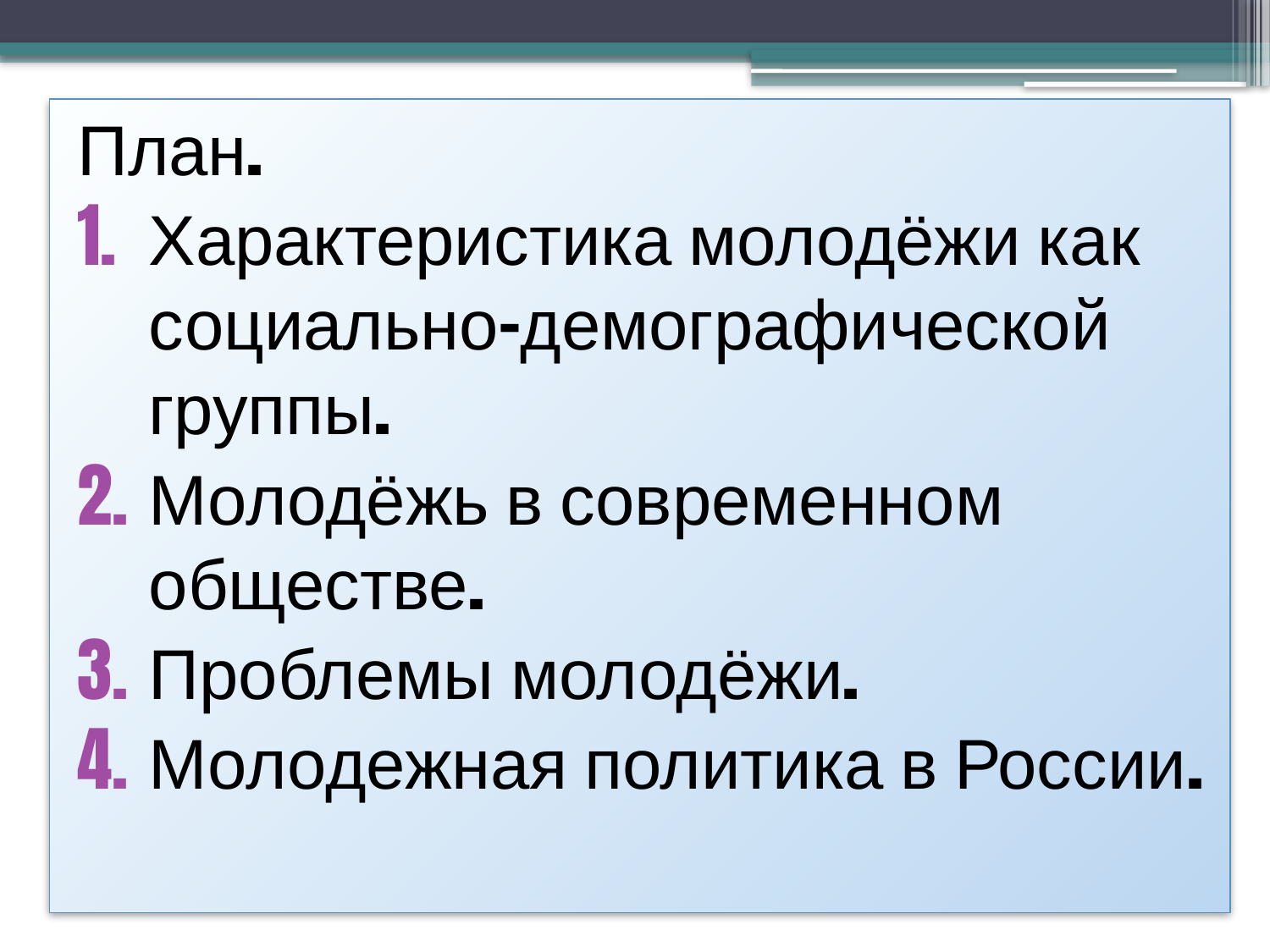

План.
Характеристика молодёжи как социально-демографической группы.
Молодёжь в современном обществе.
Проблемы молодёжи.
Молодежная политика в России.

#